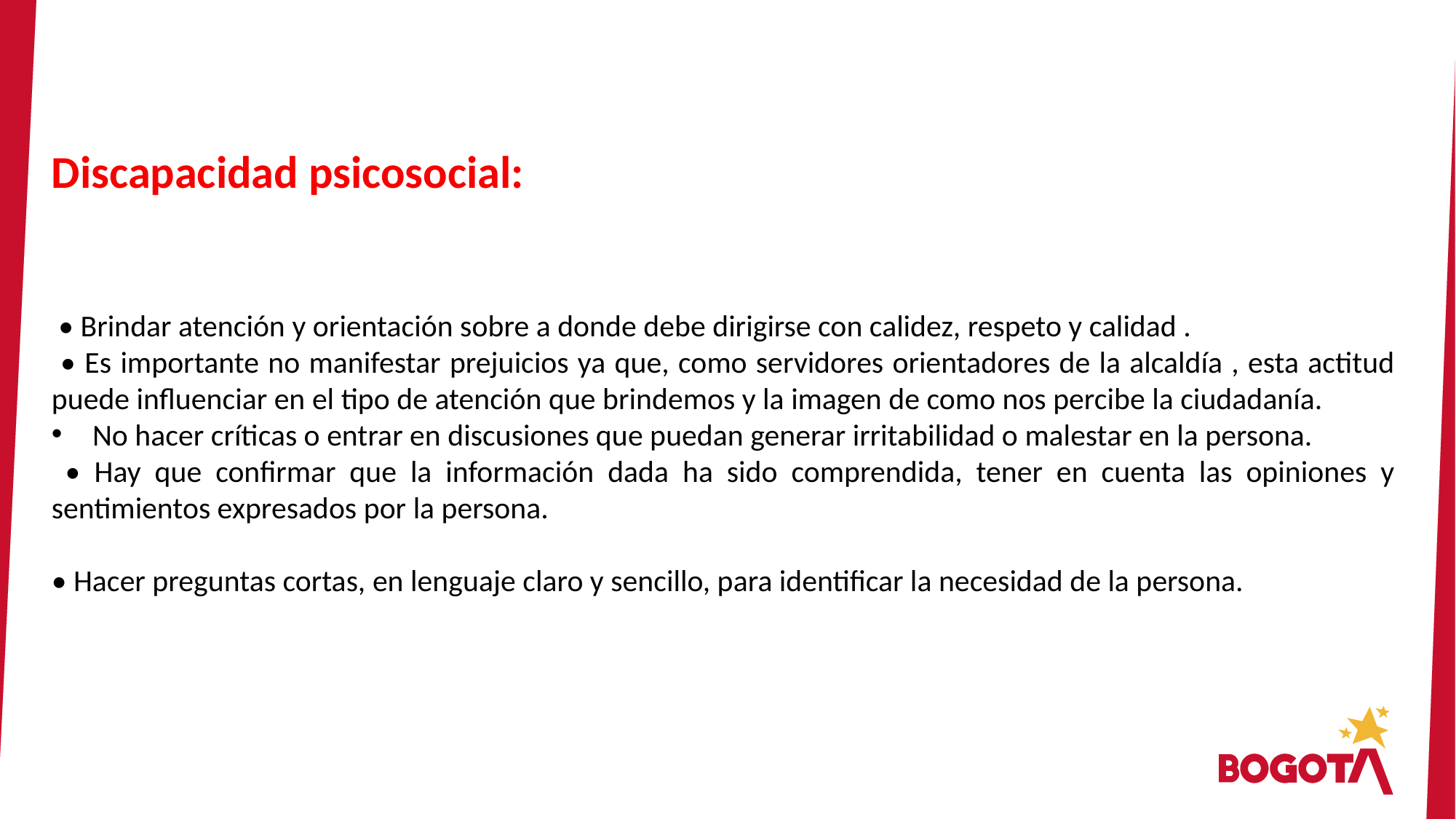

Discapacidad psicosocial:

 • Brindar atención y orientación sobre a donde debe dirigirse con calidez, respeto y calidad .
 • Es importante no manifestar prejuicios ya que, como servidores orientadores de la alcaldía , esta actitud puede influenciar en el tipo de atención que brindemos y la imagen de como nos percibe la ciudadanía.
No hacer críticas o entrar en discusiones que puedan generar irritabilidad o malestar en la persona.
 • Hay que confirmar que la información dada ha sido comprendida, tener en cuenta las opiniones y sentimientos expresados por la persona.

• Hacer preguntas cortas, en lenguaje claro y sencillo, para identificar la necesidad de la persona.